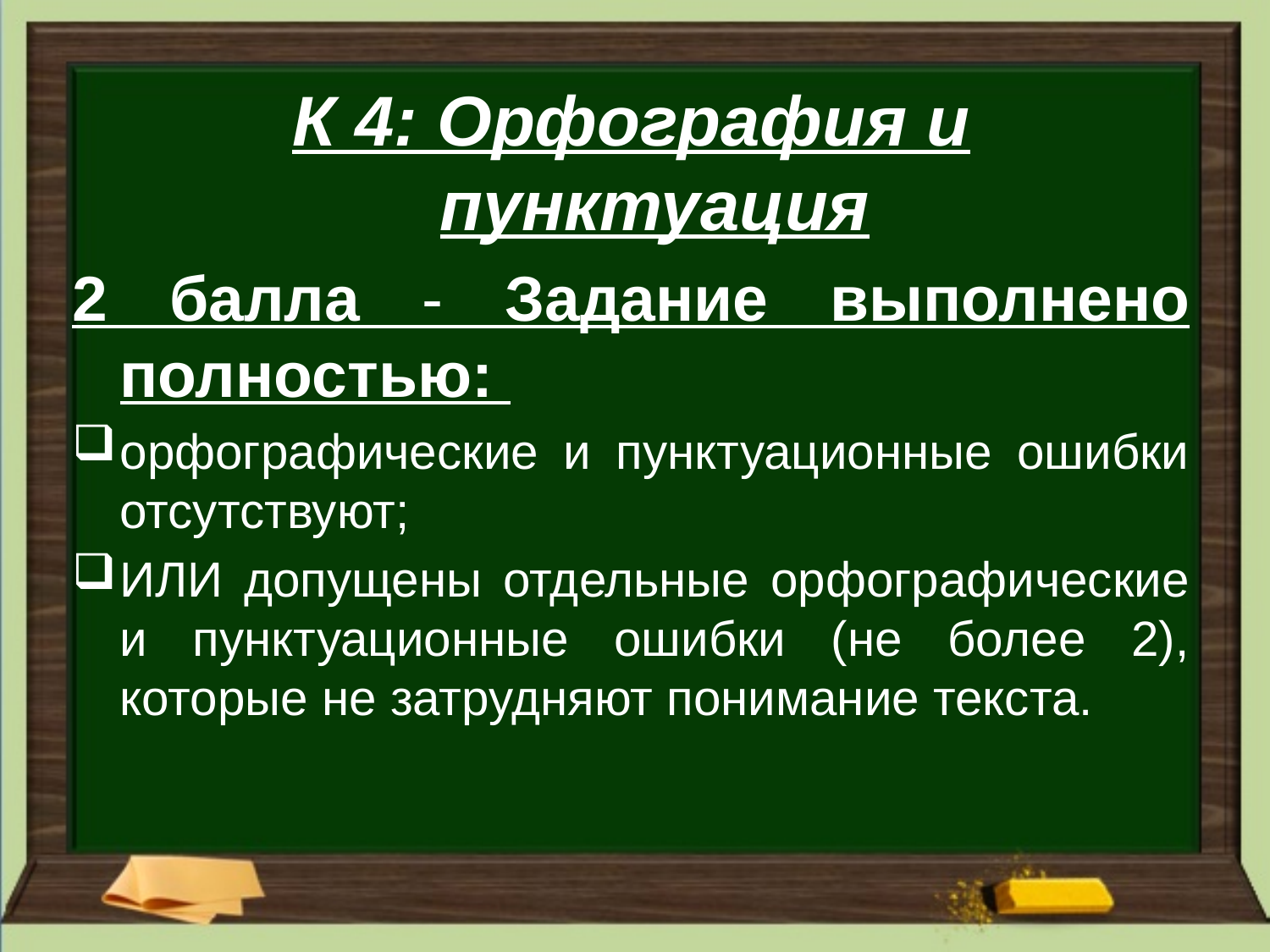

К 4: Орфография и пунктуация
2 балла - Задание выполнено полностью:
орфографические и пунктуационные ошибки отсутствуют;
ИЛИ допущены отдельные орфографические и пунктуационные ошибки (не более 2), которые не затрудняют понимание текста.